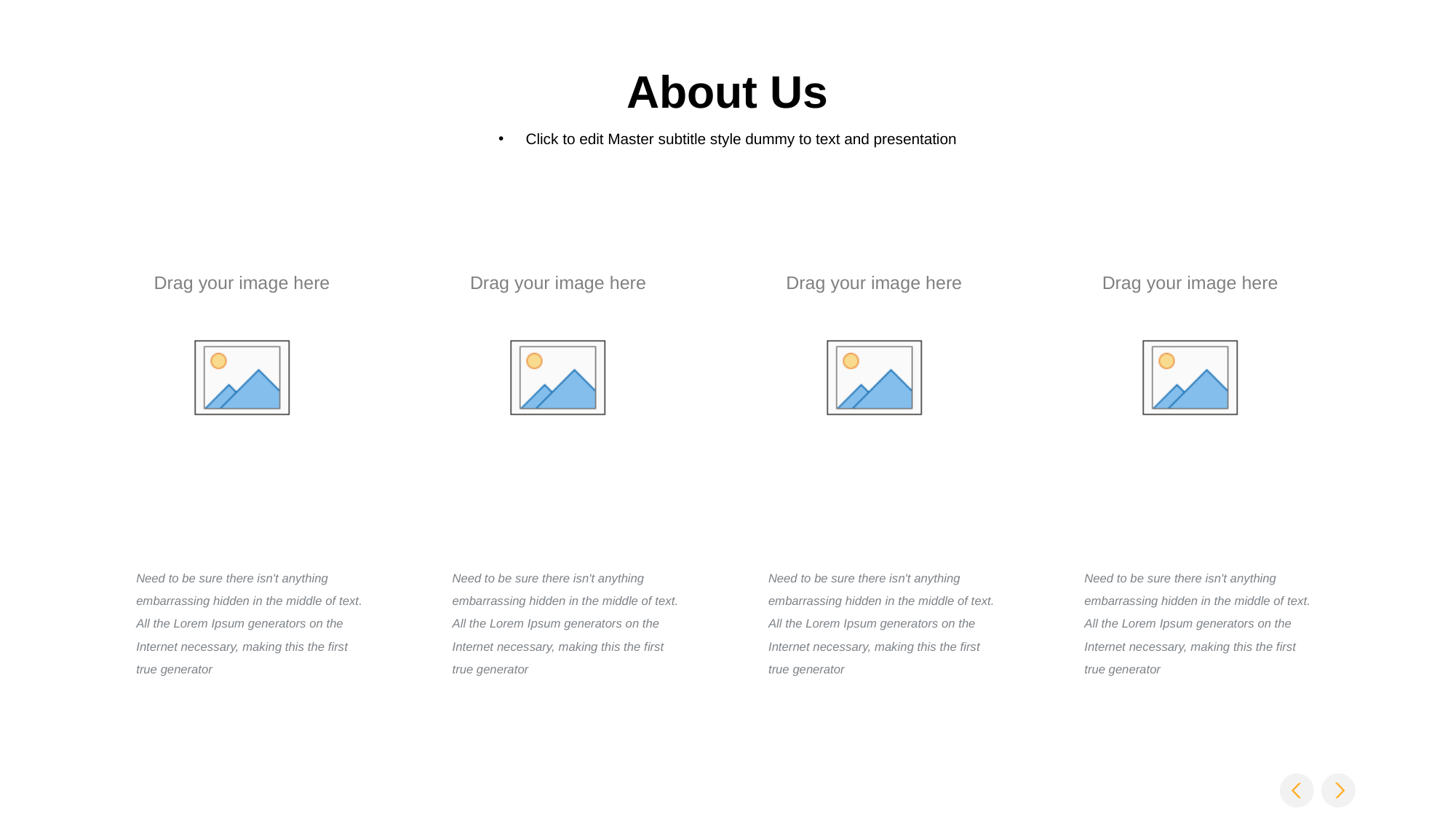

About Us
Click to edit Master subtitle style dummy to text and presentation

Need to be sure there isn't anything embarrassing hidden in the middle of text. All the Lorem Ipsum generators on the Internet necessary, making this the first true generator
Need to be sure there isn't anything embarrassing hidden in the middle of text. All the Lorem Ipsum generators on the Internet necessary, making this the first true generator
Need to be sure there isn't anything embarrassing hidden in the middle of text. All the Lorem Ipsum generators on the Internet necessary, making this the first true generator
Need to be sure there isn't anything embarrassing hidden in the middle of text. All the Lorem Ipsum generators on the Internet necessary, making this the first true generator